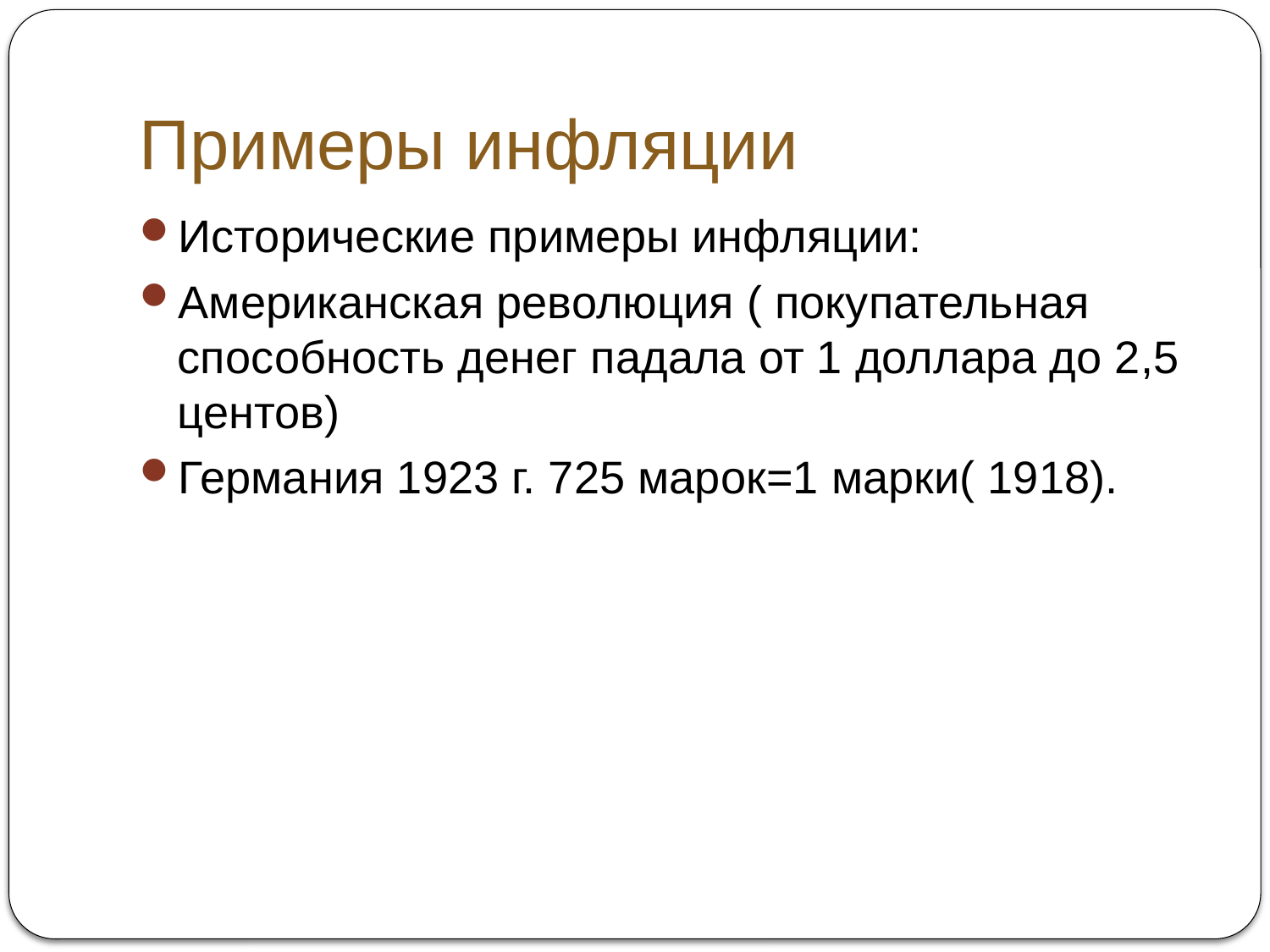

# Примеры инфляции
Исторические примеры инфляции:
Американская революция ( покупательная способность денег падала от 1 доллара до 2,5 центов)
Германия 1923 г. 725 марок=1 марки( 1918).